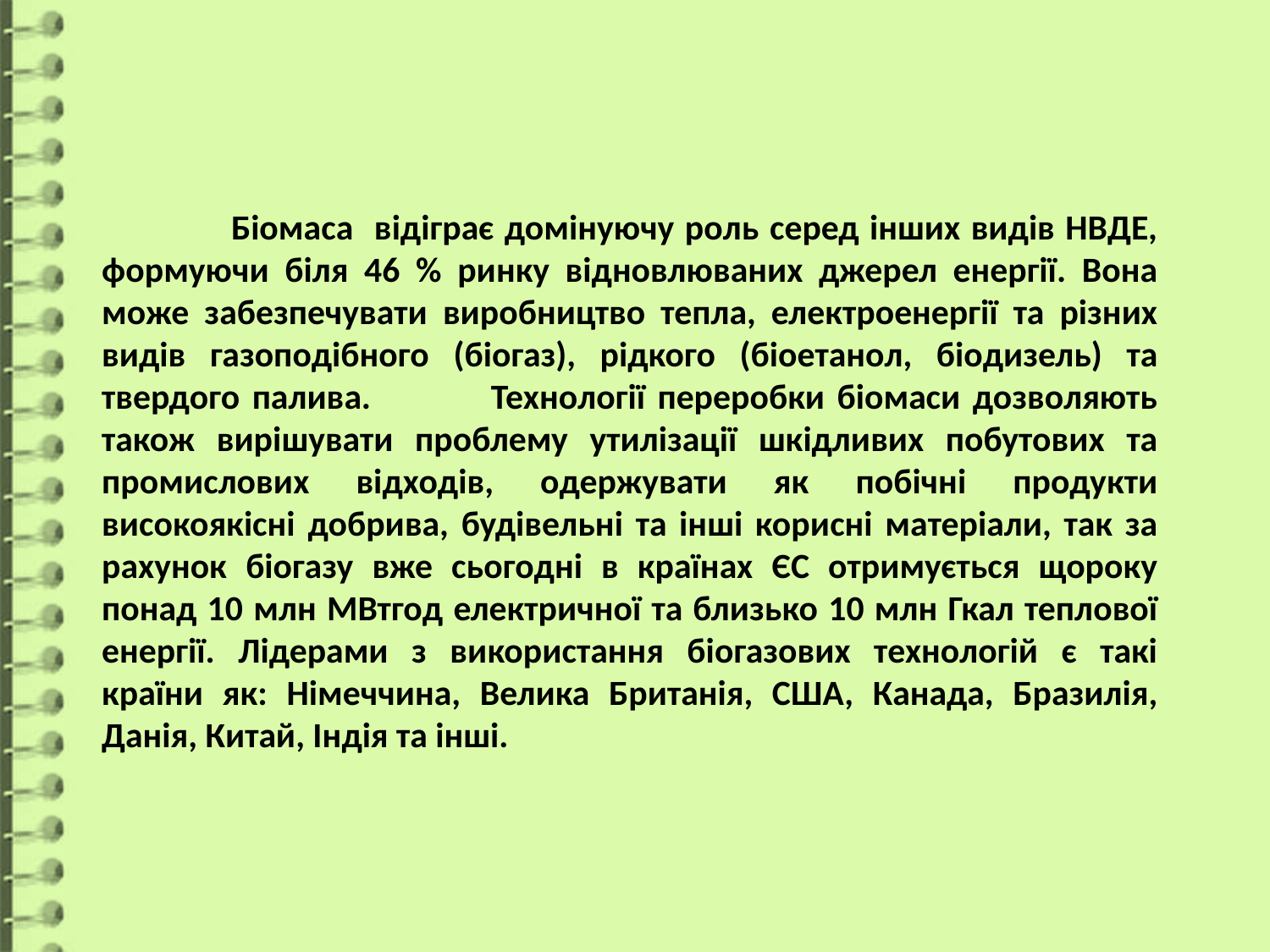

Біомаса  відіграє домінуючу роль серед інших видів НВДЕ, формуючи біля 46 % ринку відновлюваних джерел енергії. Вона може забезпечувати виробництво тепла, електроенергії та різних видів газоподібного (біогаз), рідкого (біоетанол, біодизель) та твердого палива. 	Технології переробки біомаси дозволяють також вирішувати проблему утилізації шкідливих побутових та промислових відходів, одержувати як побічні продукти високоякісні добрива, будівельні та інші корисні матеріали, так за рахунок біогазу вже сьогодні в країнах ЄС отримується щороку понад 10 млн МВтгод електричної та близько 10 млн Гкал теплової енергії. Лідерами з використання біогазових технологій є такі країни як: Німеччина, Велика Британія, США, Канада, Бразилія, Данія, Китай, Індія та інші.